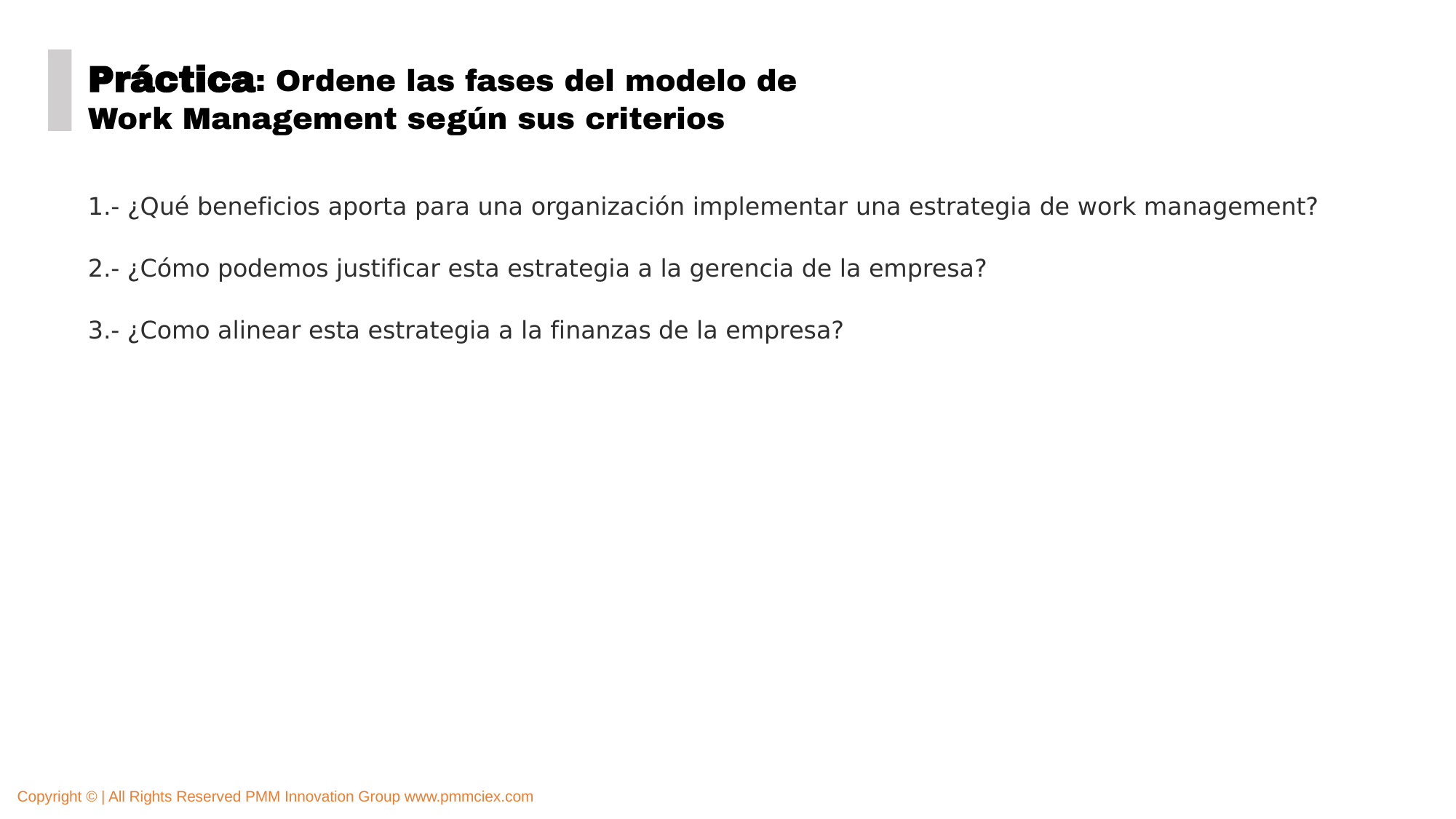

Práctica: Ordene las fases del modelo de Work Management según sus criterios
1.- ¿Qué beneficios aporta para una organización implementar una estrategia de work management?
2.- ¿Cómo podemos justificar esta estrategia a la gerencia de la empresa?
3.- ¿Como alinear esta estrategia a la finanzas de la empresa?